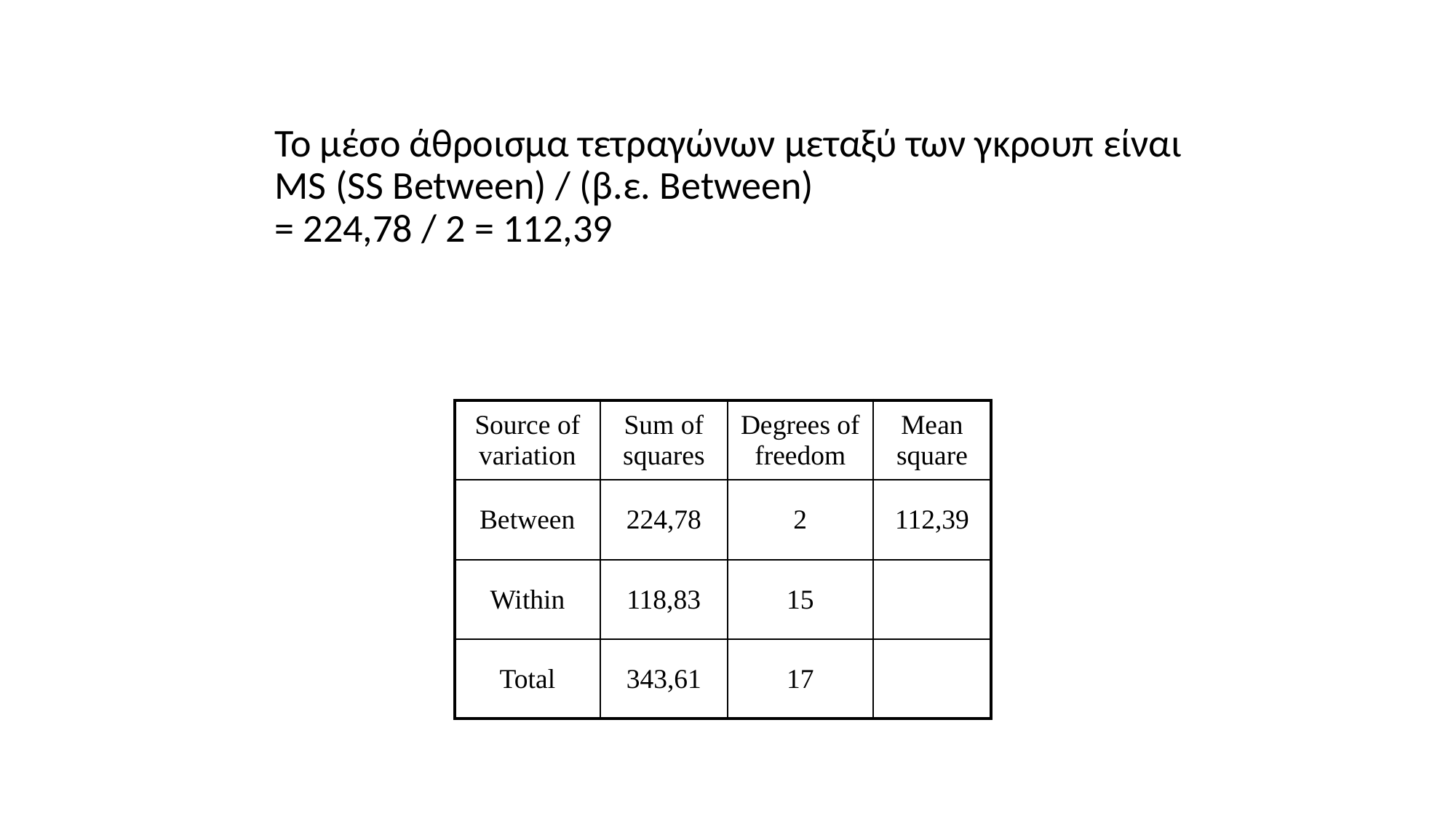

Το μέσο άθροισμα τετραγώνων μεταξύ των γκρουπ είναι MS (SS Between) / (β.ε. Between)
= 224,78 / 2 = 112,39
| Source of variation | Sum of squares | Degrees of freedom | Mean square |
| --- | --- | --- | --- |
| Between | 224,78 | 2 | 112,39 |
| Within | 118,83 | 15 |  |
| Total | 343,61 | 17 |  |